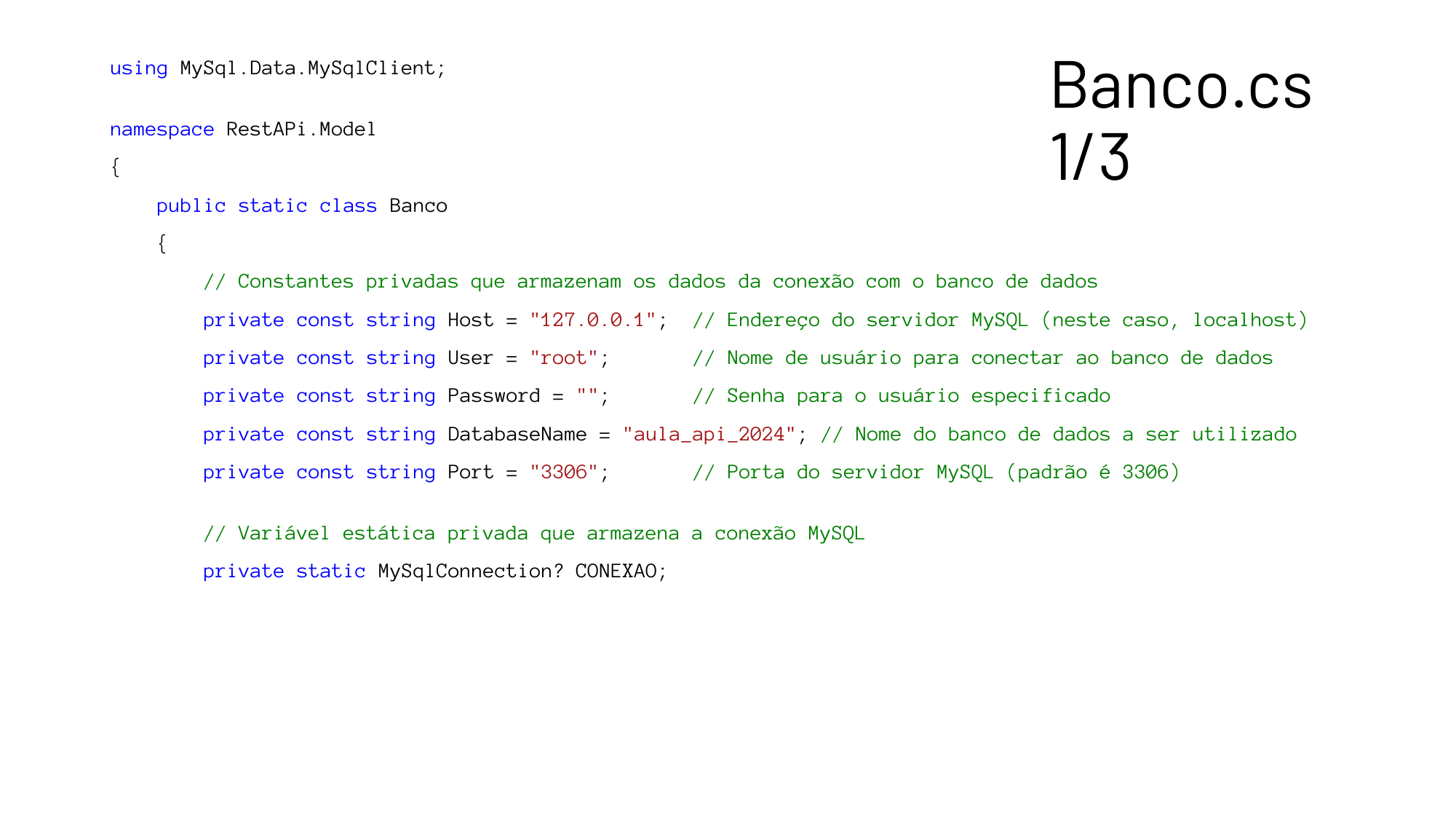

# Banco.cs 1/3
using MySql.Data.MySqlClient;
namespace RestAPi.Model
{
    public static class Banco
    {
        // Constantes privadas que armazenam os dados da conexão com o banco de dados
        private const string Host = "127.0.0.1";  // Endereço do servidor MySQL (neste caso, localhost)
        private const string User = "root";       // Nome de usuário para conectar ao banco de dados
        private const string Password = "";       // Senha para o usuário especificado
        private const string DatabaseName = "aula_api_2024"; // Nome do banco de dados a ser utilizado
        private const string Port = "3306";       // Porta do servidor MySQL (padrão é 3306)
        // Variável estática privada que armazena a conexão MySQL
        private static MySqlConnection? CONEXAO;